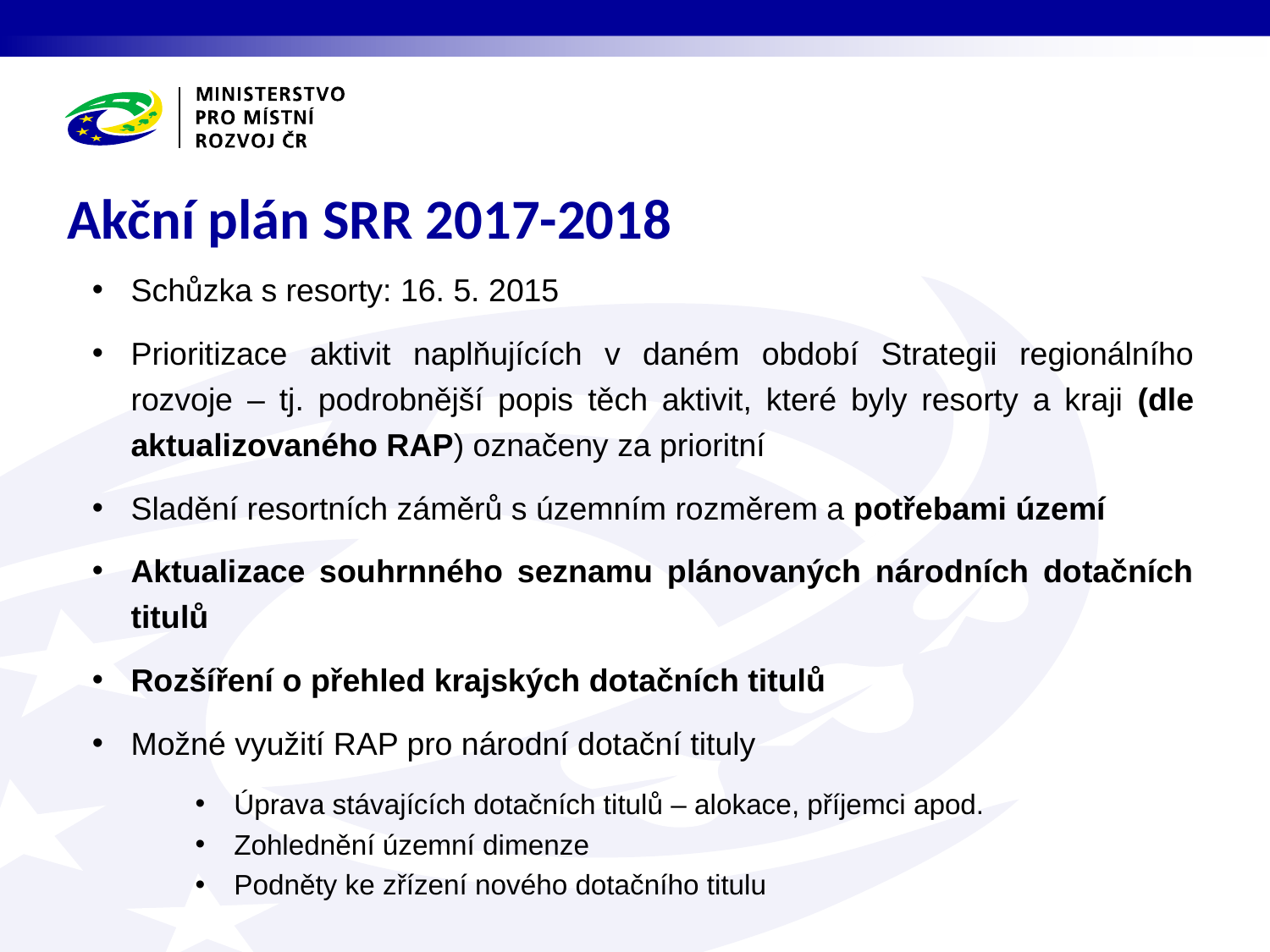

# Akční plán SRR 2017-2018
Schůzka s resorty: 16. 5. 2015
Prioritizace aktivit naplňujících v daném období Strategii regionálního rozvoje – tj. podrobnější popis těch aktivit, které byly resorty a kraji (dle aktualizovaného RAP) označeny za prioritní
Sladění resortních záměrů s územním rozměrem a potřebami území
Aktualizace souhrnného seznamu plánovaných národních dotačních titulů
Rozšíření o přehled krajských dotačních titulů
Možné využití RAP pro národní dotační tituly
Úprava stávajících dotačních titulů – alokace, příjemci apod.
Zohlednění územní dimenze
Podněty ke zřízení nového dotačního titulu